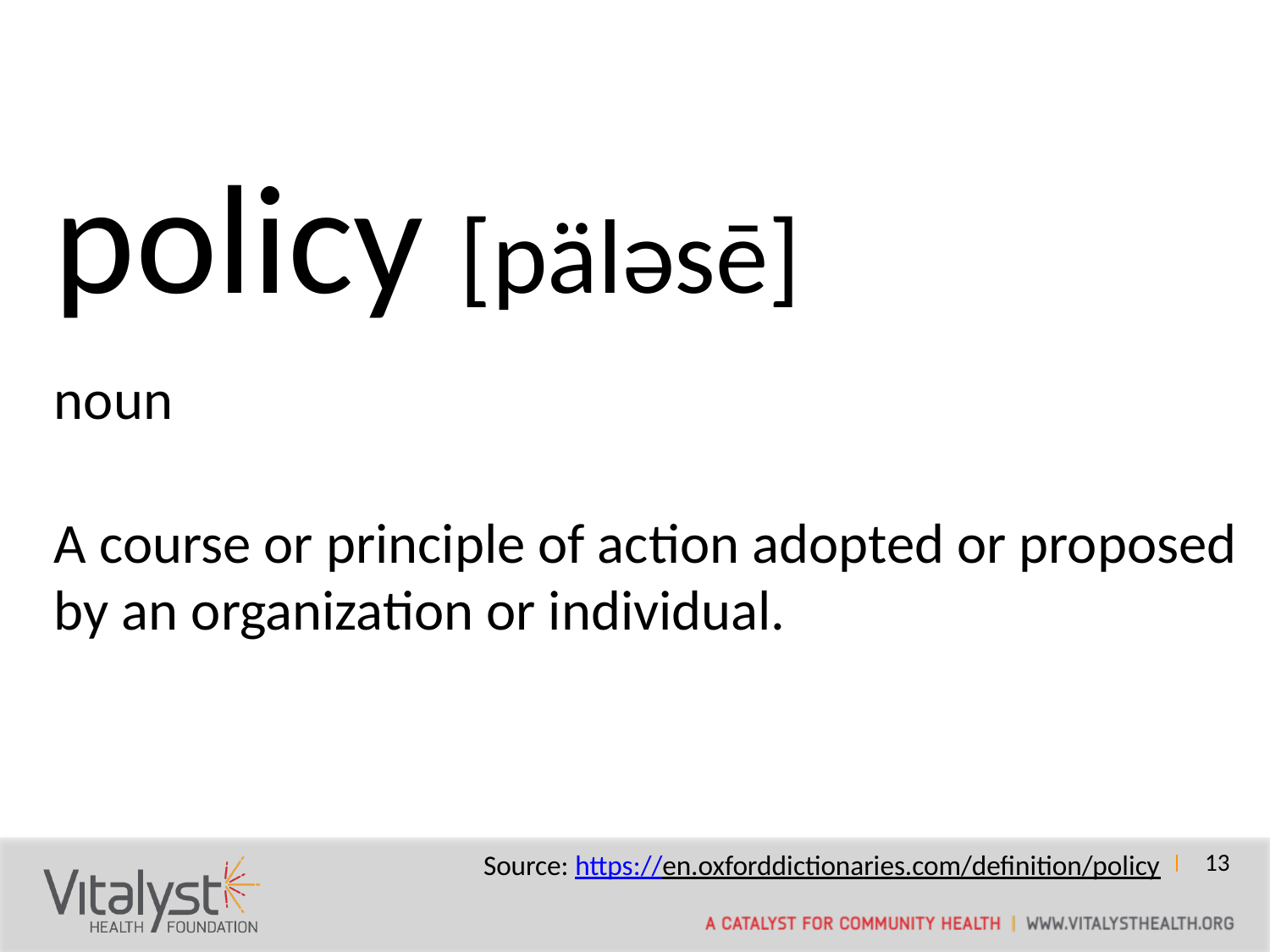

policy [päləsē]

noun

A course or principle of action adopted or proposed by an organization or individual.

Source: https://en.oxforddictionaries.com/definition/policy